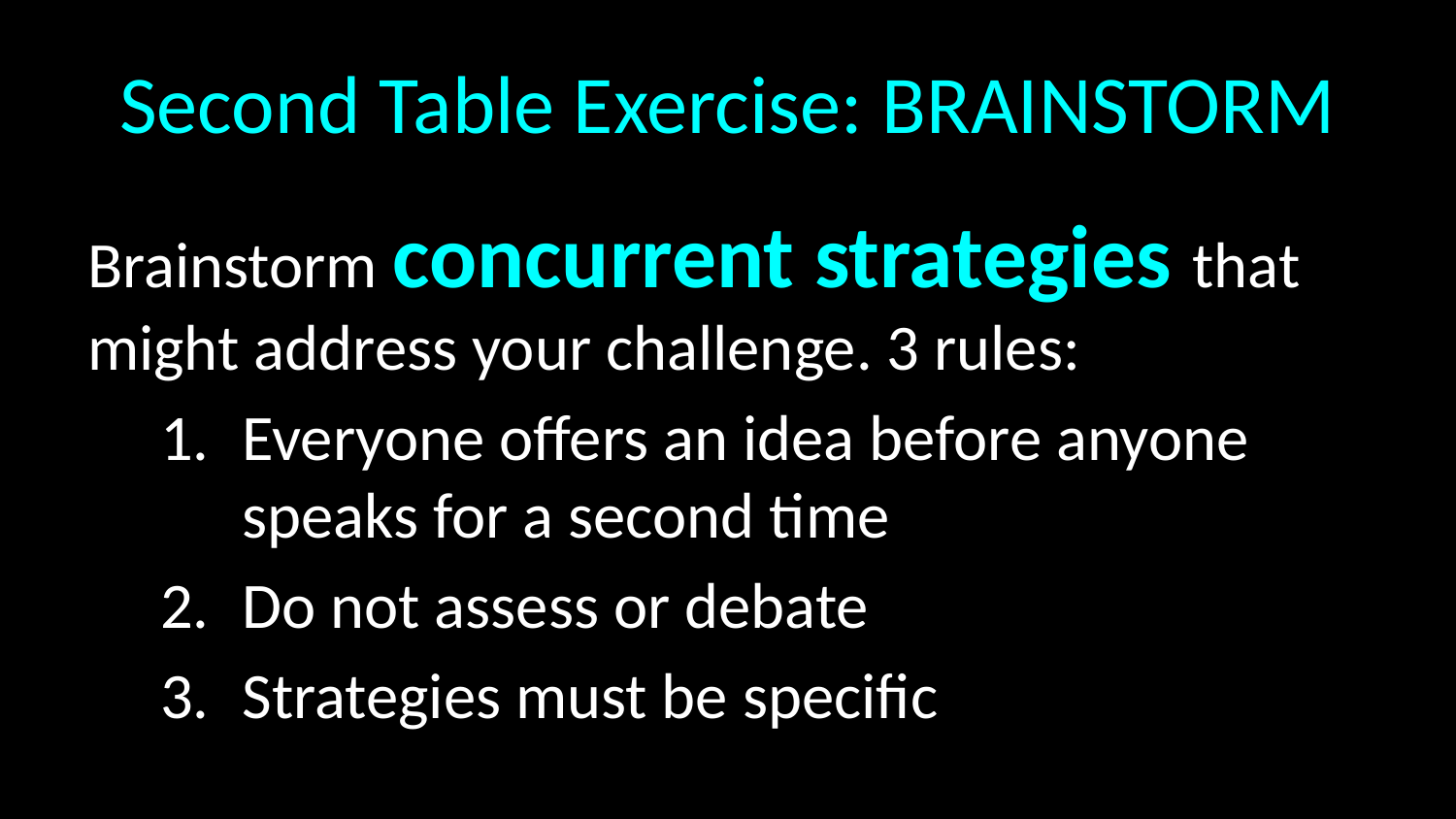

# Second Table Exercise: BRAINSTORM
Brainstorm concurrent strategies that might address your challenge. 3 rules:
Everyone offers an idea before anyone speaks for a second time
Do not assess or debate
Strategies must be specific